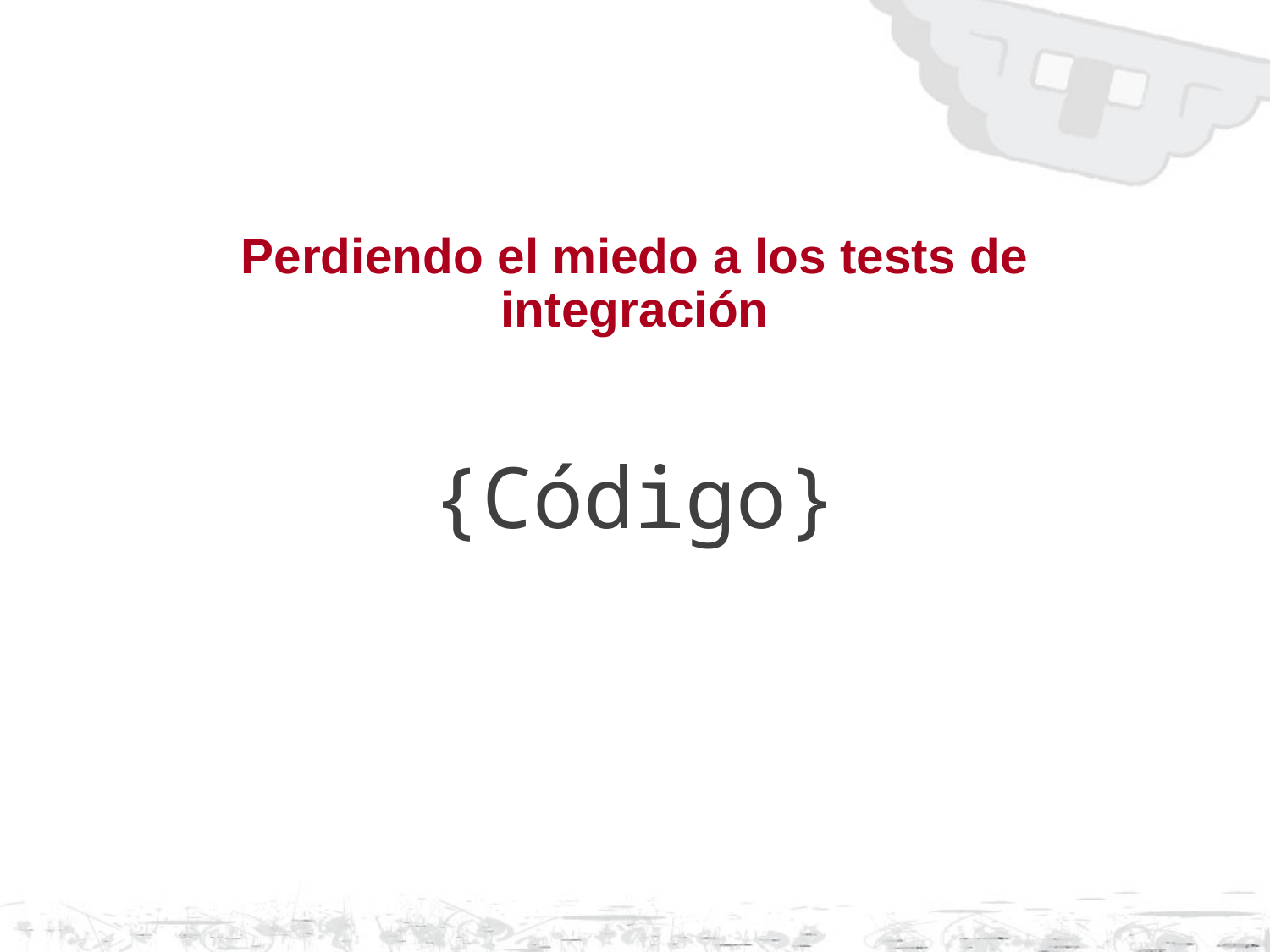

# Perdiendo el miedo a los tests de integración
{Código}